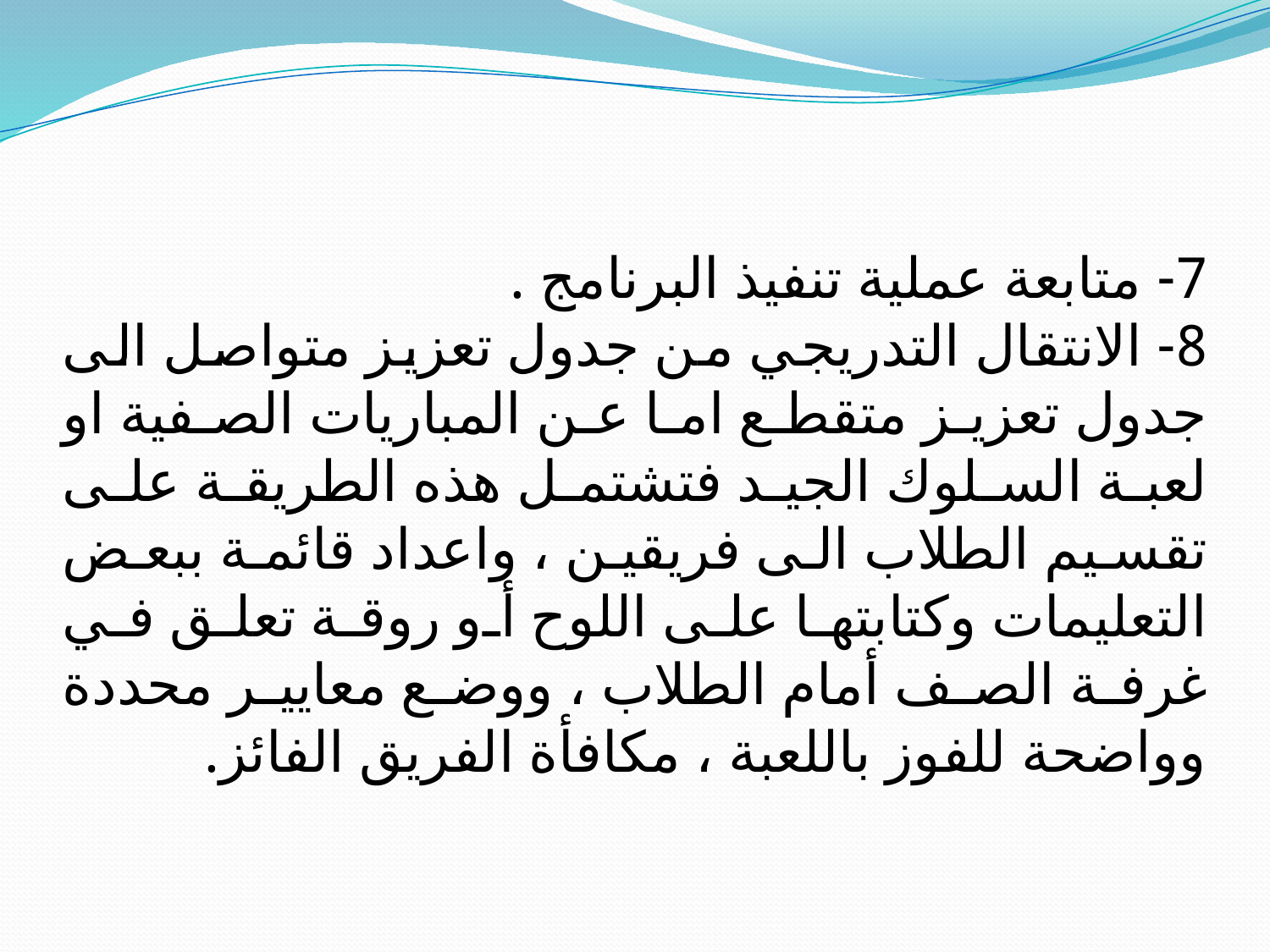

7- متابعة عملية تنفيذ البرنامج .
8- الانتقال التدريجي من جدول تعزيز متواصل الى جدول تعزيز متقطع اما عن المباريات الصفية او لعبة السلوك الجيد فتشتمل هذه الطريقة على تقسيم الطلاب الى فريقين ، واعداد قائمة ببعض التعليمات وكتابتها على اللوح أو روقة تعلق في غرفة الصف أمام الطلاب ، ووضع معايير محددة وواضحة للفوز باللعبة ، مكافأة الفريق الفائز.